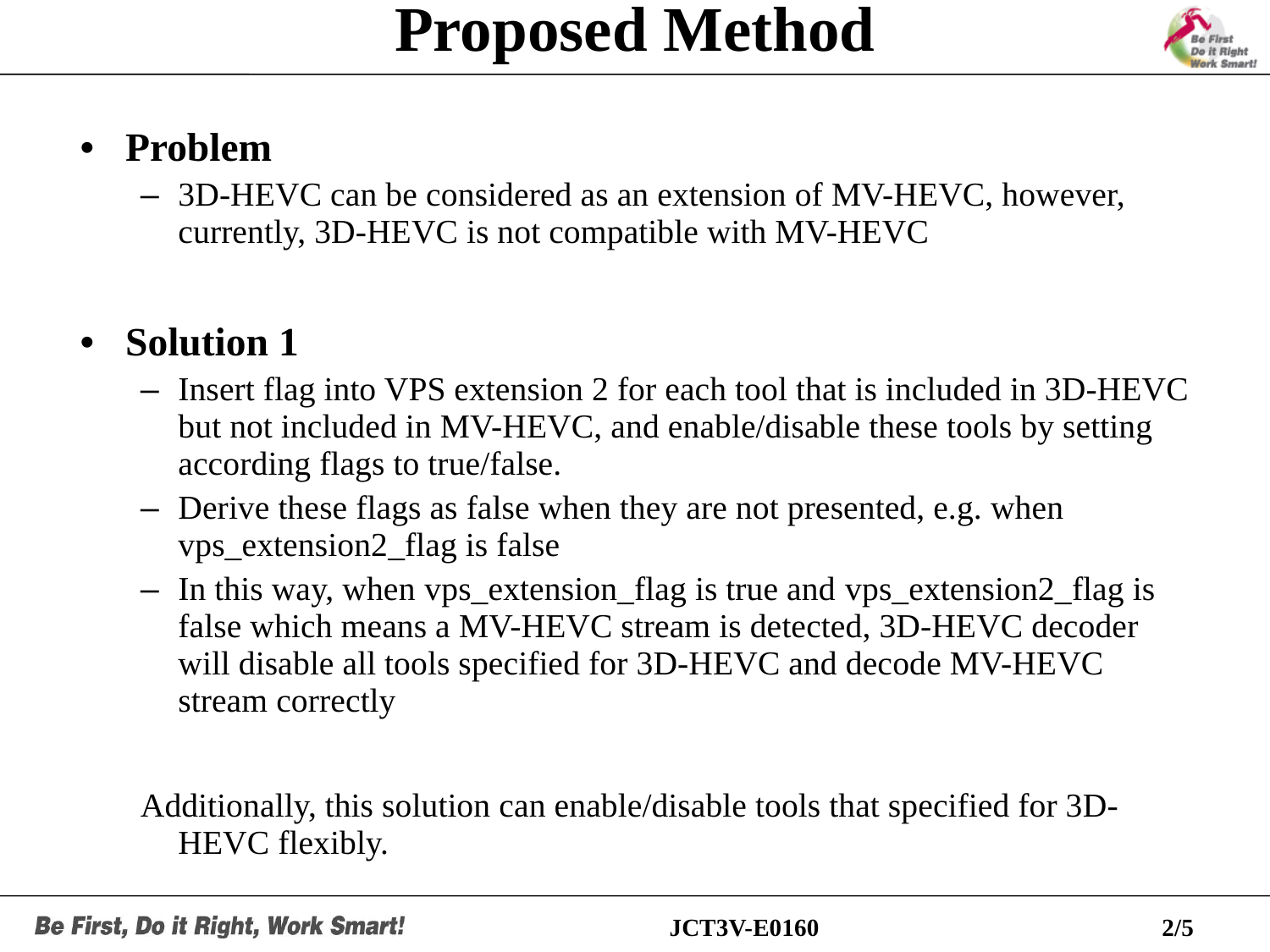

# Proposed Method
Problem
3D-HEVC can be considered as an extension of MV-HEVC, however, currently, 3D-HEVC is not compatible with MV-HEVC

Solution 1
Insert flag into VPS extension 2 for each tool that is included in 3D-HEVC but not included in MV-HEVC, and enable/disable these tools by setting according flags to true/false.
Derive these flags as false when they are not presented, e.g. when vps_extension2_flag is false
In this way, when vps_extension_flag is true and vps_extension2_flag is false which means a MV-HEVC stream is detected, 3D-HEVC decoder will disable all tools specified for 3D-HEVC and decode MV-HEVC stream correctly

Additionally, this solution can enable/disable tools that specified for 3D-HEVC flexibly.
JCT3V-E0160
2/5